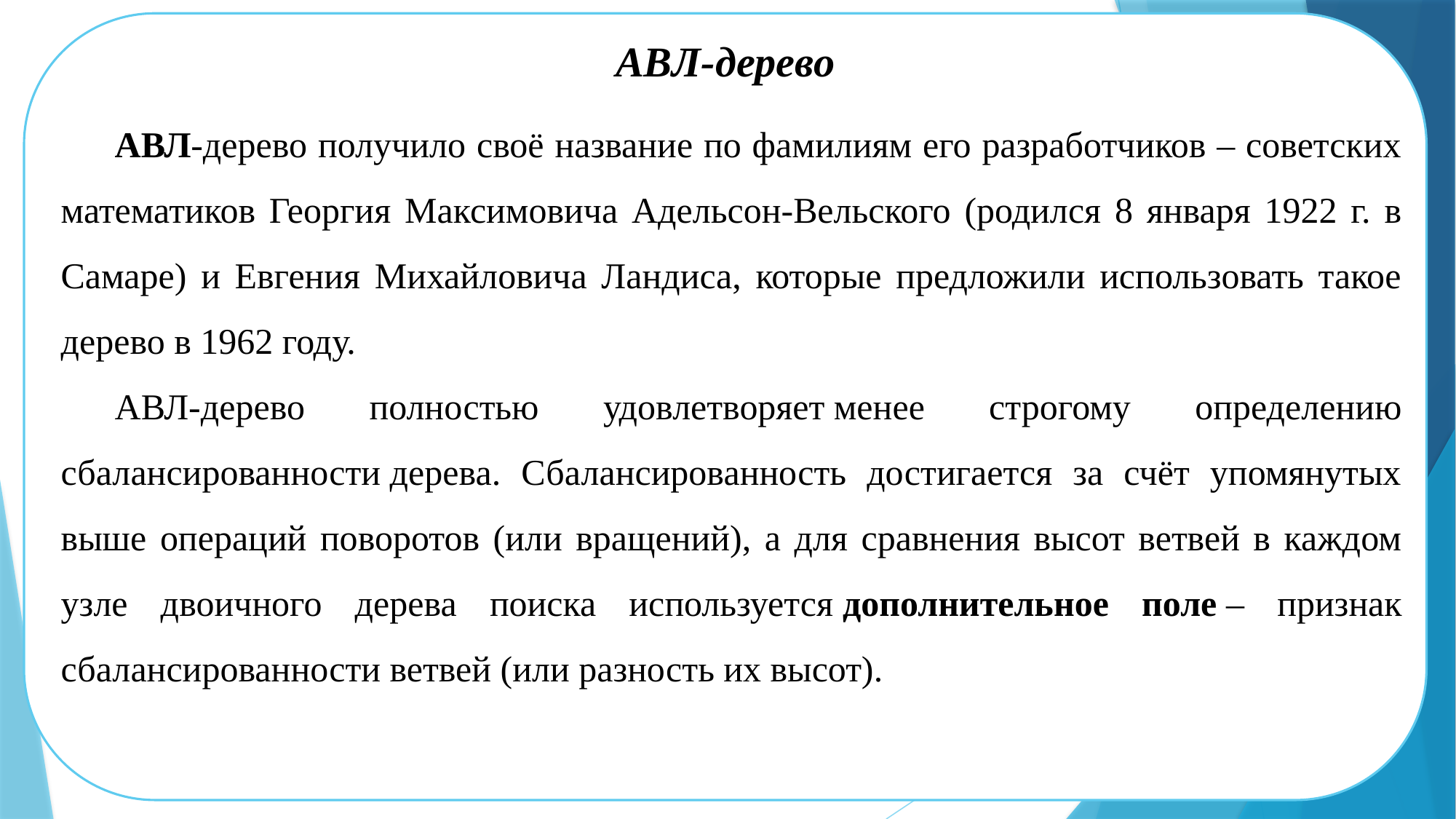

АВЛ-дерево
АВЛ-дерево получило своё название по фамилиям его разработчиков – советских математиков Георгия Максимовича Адельсон-Вельского (родился 8 января 1922 г. в Самаре) и Евгения Михайловича Ландиса, которые предложили использовать такое дерево в 1962 году.
АВЛ-дерево полностью удовлетворяет менее строгому определению сбалансированности дерева. Сбалансированность достигается за счёт упомянутых выше операций поворотов (или вращений), а для сравнения высот ветвей в каждом узле двоичного дерева поиска используется дополнительное поле – признак сбалансированности ветвей (или разность их высот).